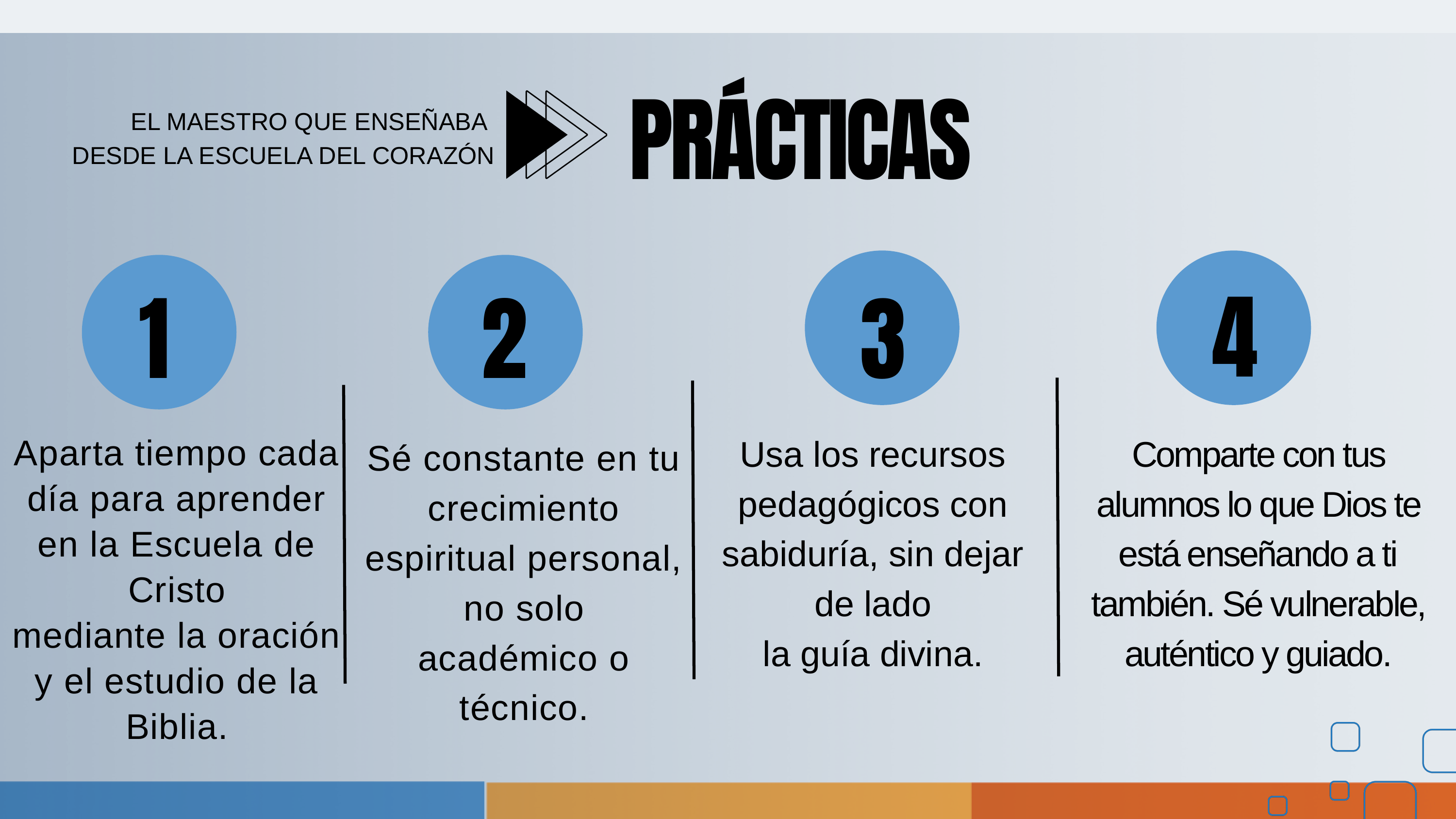

PRÁCTICAS

EL MAESTRO QUE ENSEÑABA
DESDE LA ESCUELA DEL CORAZÓN

4
1
2
3

Usa los recursos pedagógicos con sabiduría, sin dejar de lado
la guía divina.
Comparte con tus alumnos lo que Dios te está enseñando a ti
también. Sé vulnerable, auténtico y guiado.
Aparta tiempo cada día para aprender en la Escuela de Cristo
mediante la oración y el estudio de la Biblia.

Sé constante en tu crecimiento espiritual personal, no solo
académico o técnico.